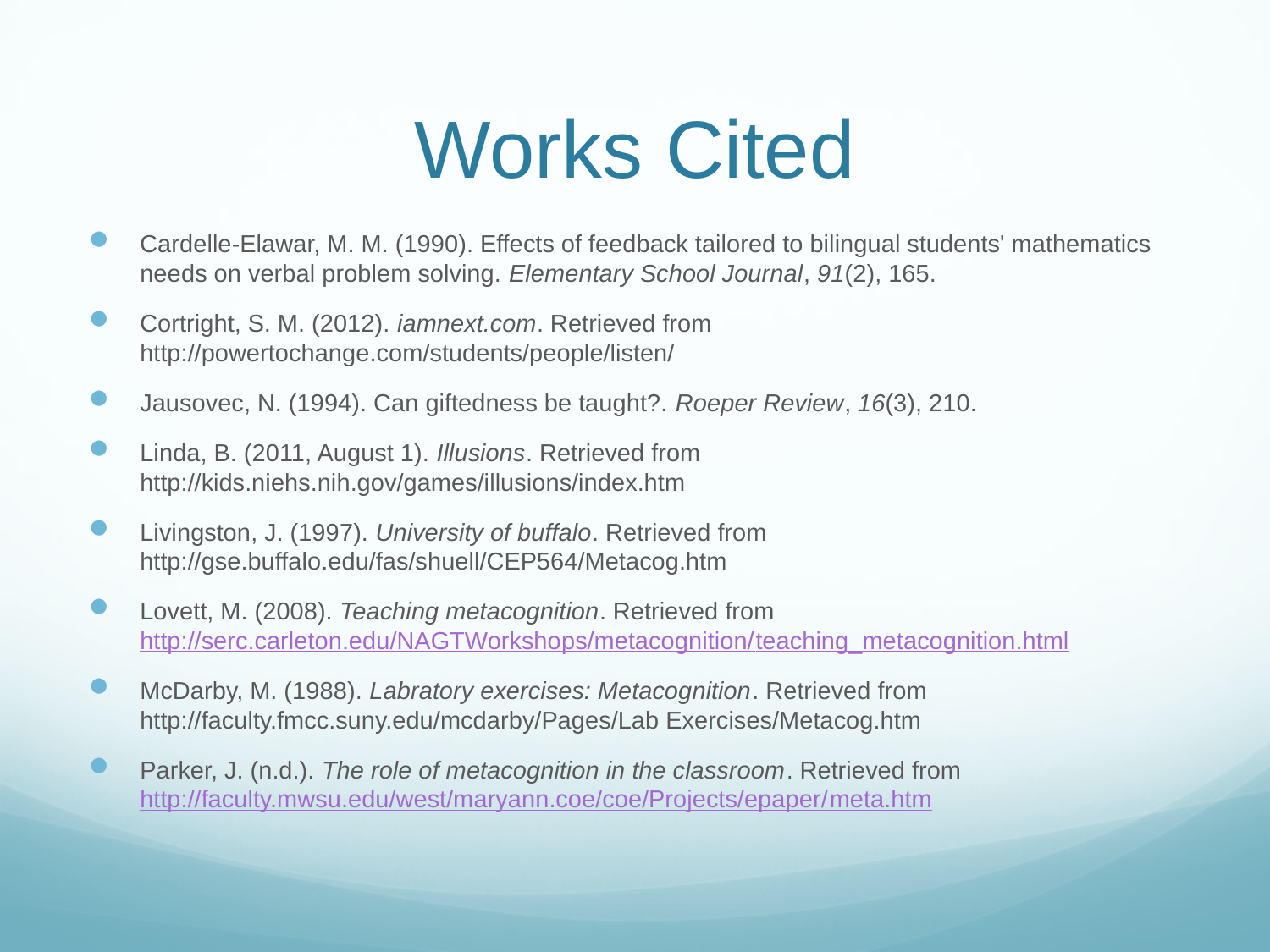

# Works Cited
Cardelle-Elawar, M. M. (1990). Effects of feedback tailored to bilingual students' mathematics needs on verbal problem solving. Elementary School Journal, 91(2), 165.
Cortright, S. M. (2012). iamnext.com. Retrieved from http://powertochange.com/students/people/listen/
Jausovec, N. (1994). Can giftedness be taught?. Roeper Review, 16(3), 210.
Linda, B. (2011, August 1). Illusions. Retrieved from http://kids.niehs.nih.gov/games/illusions/index.htm
Livingston, J. (1997). University of buffalo. Retrieved from http://gse.buffalo.edu/fas/shuell/CEP564/Metacog.htm
Lovett, M. (2008). Teaching metacognition. Retrieved from http://serc.carleton.edu/NAGTWorkshops/metacognition/teaching_metacognition.html
McDarby, M. (1988). Labratory exercises: Metacognition. Retrieved from http://faculty.fmcc.suny.edu/mcdarby/Pages/Lab Exercises/Metacog.htm
Parker, J. (n.d.). The role of metacognition in the classroom. Retrieved from http://faculty.mwsu.edu/west/maryann.coe/coe/Projects/epaper/meta.htm